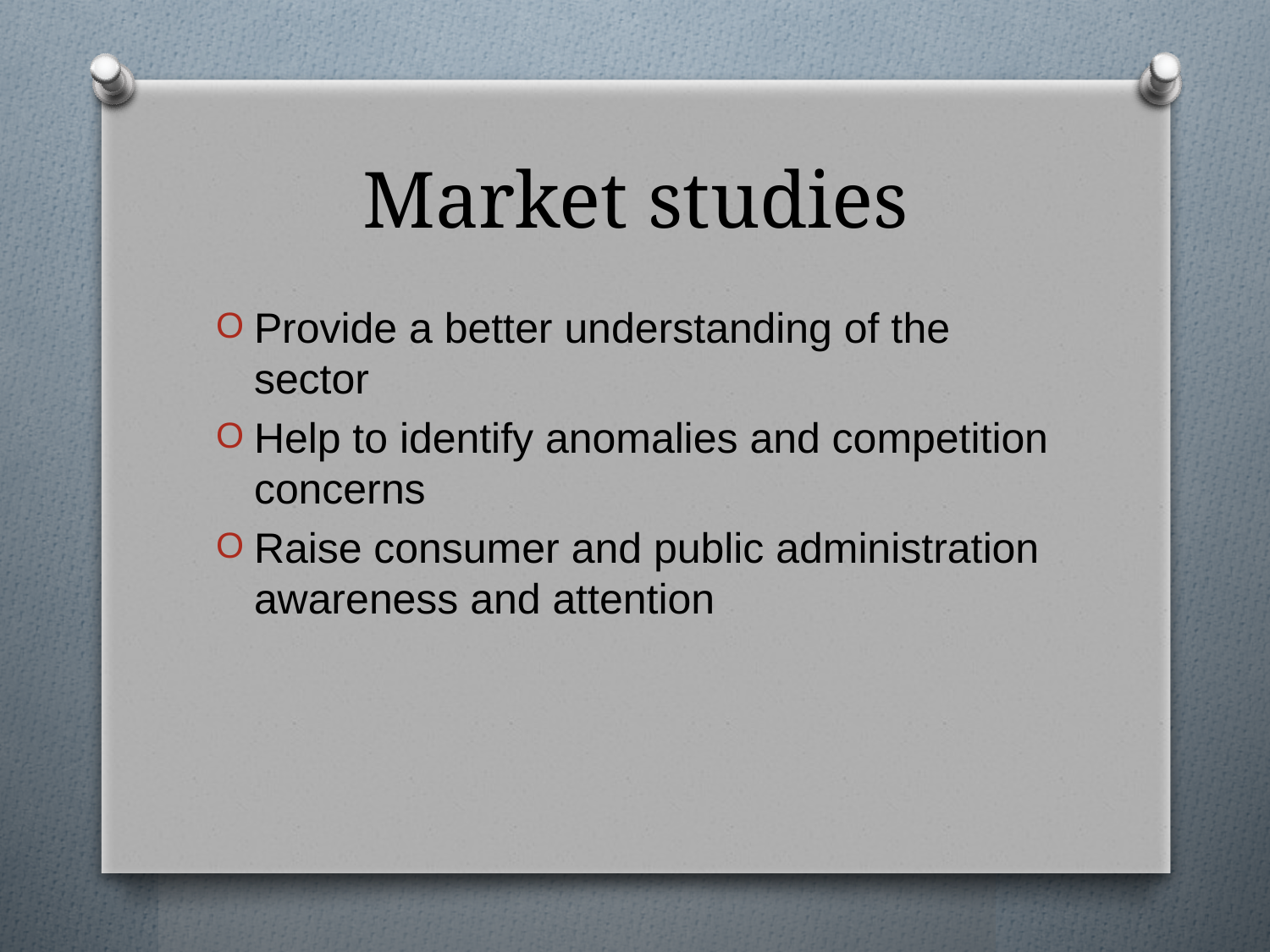

# Market studies
Provide a better understanding of the sector
Help to identify anomalies and competition concerns
Raise consumer and public administration awareness and attention